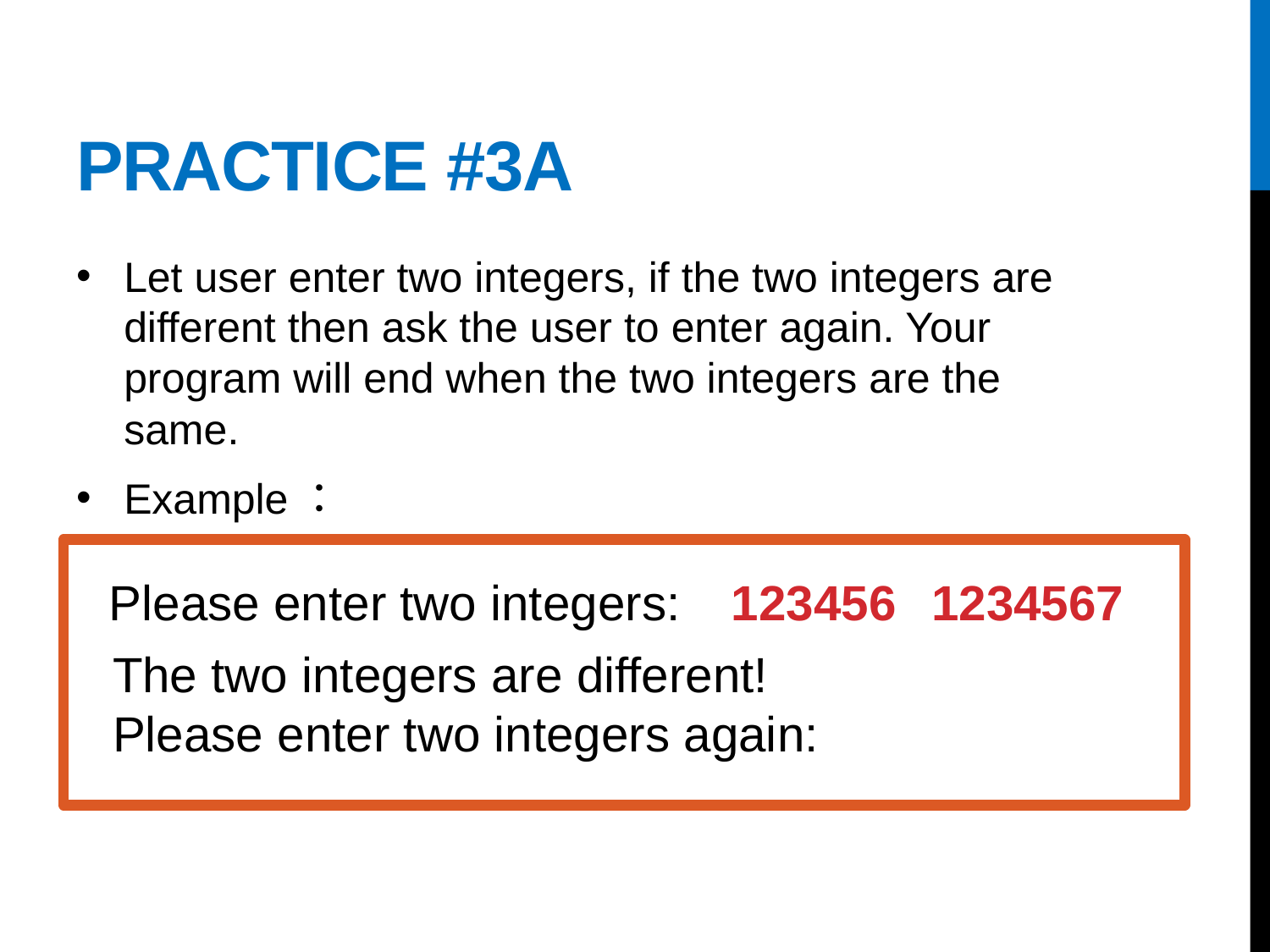

# Practice #3A
Let user enter two integers, if the two integers are different then ask the user to enter again. Your program will end when the two integers are the same.
Example：

Please enter two integers:
123456
1234567
The two integers are different!
Please enter two integers again: